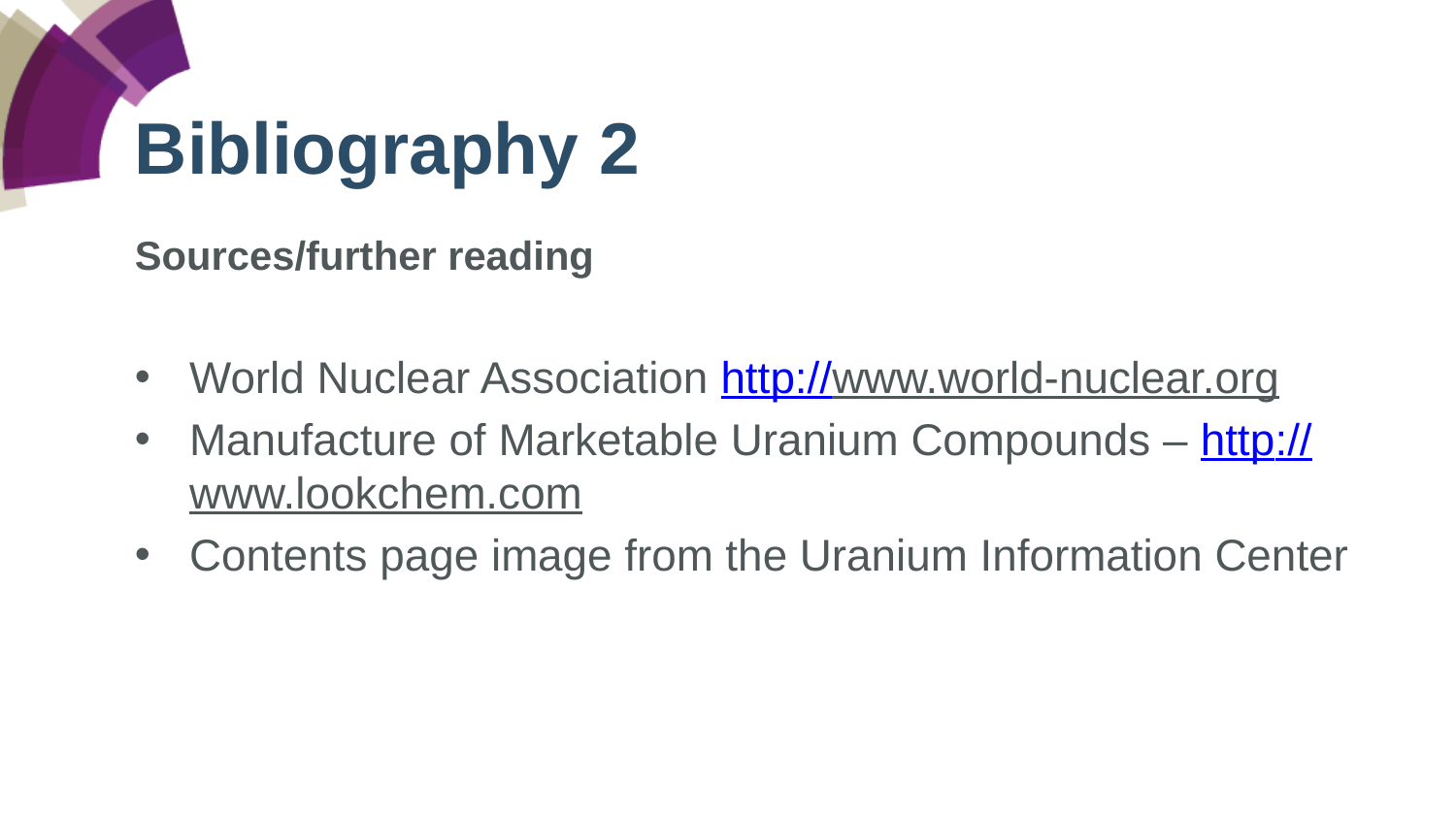

# Bibliography 2
Sources/further reading

World Nuclear Association http://www.world-nuclear.org
Manufacture of Marketable Uranium Compounds – http://www.lookchem.com
Contents page image from the Uranium Information Center